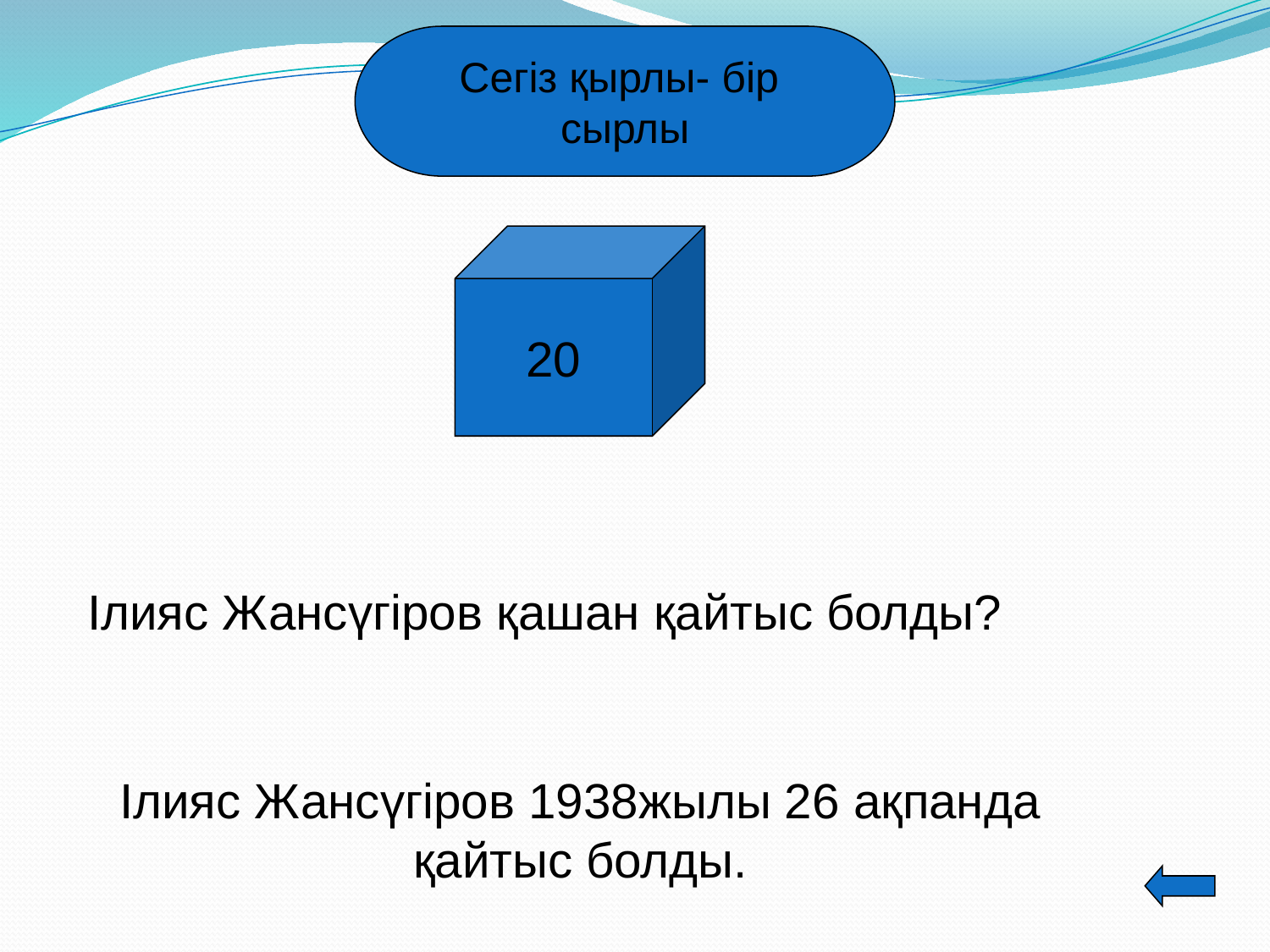

Сегіз қырлы- бір
сырлы
20
Ілияс Жансүгіров қашан қайтыс болды?

Ілияс Жансүгіров 1938жылы 26 ақпанда қайтыс болды.